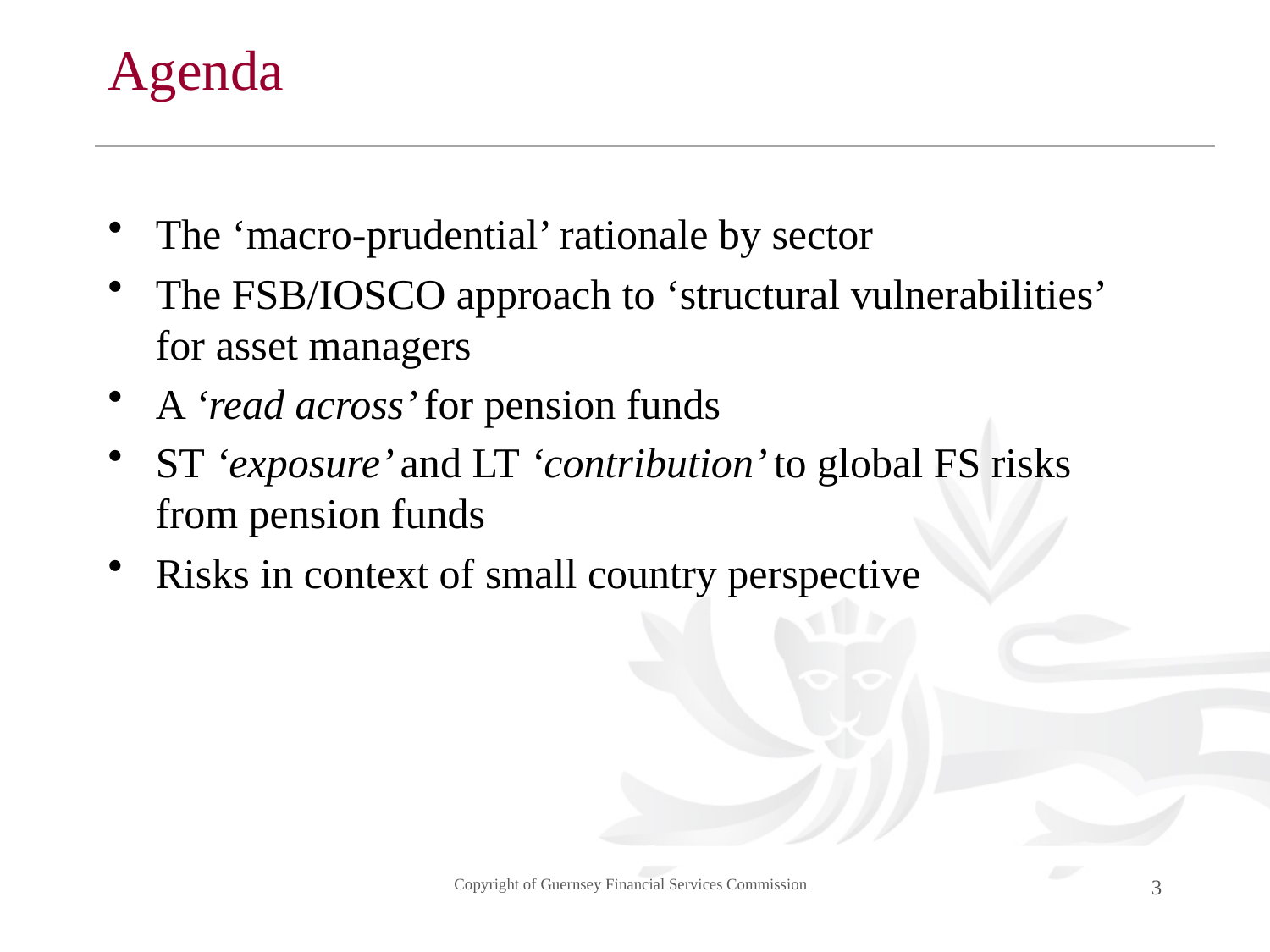

# Agenda
The ‘macro-prudential’ rationale by sector
The FSB/IOSCO approach to ‘structural vulnerabilities’ for asset managers
A ‘read across’ for pension funds
ST ‘exposure’ and LT ‘contribution’ to global FS risks from pension funds
Risks in context of small country perspective
Copyright of Guernsey Financial Services Commission
3